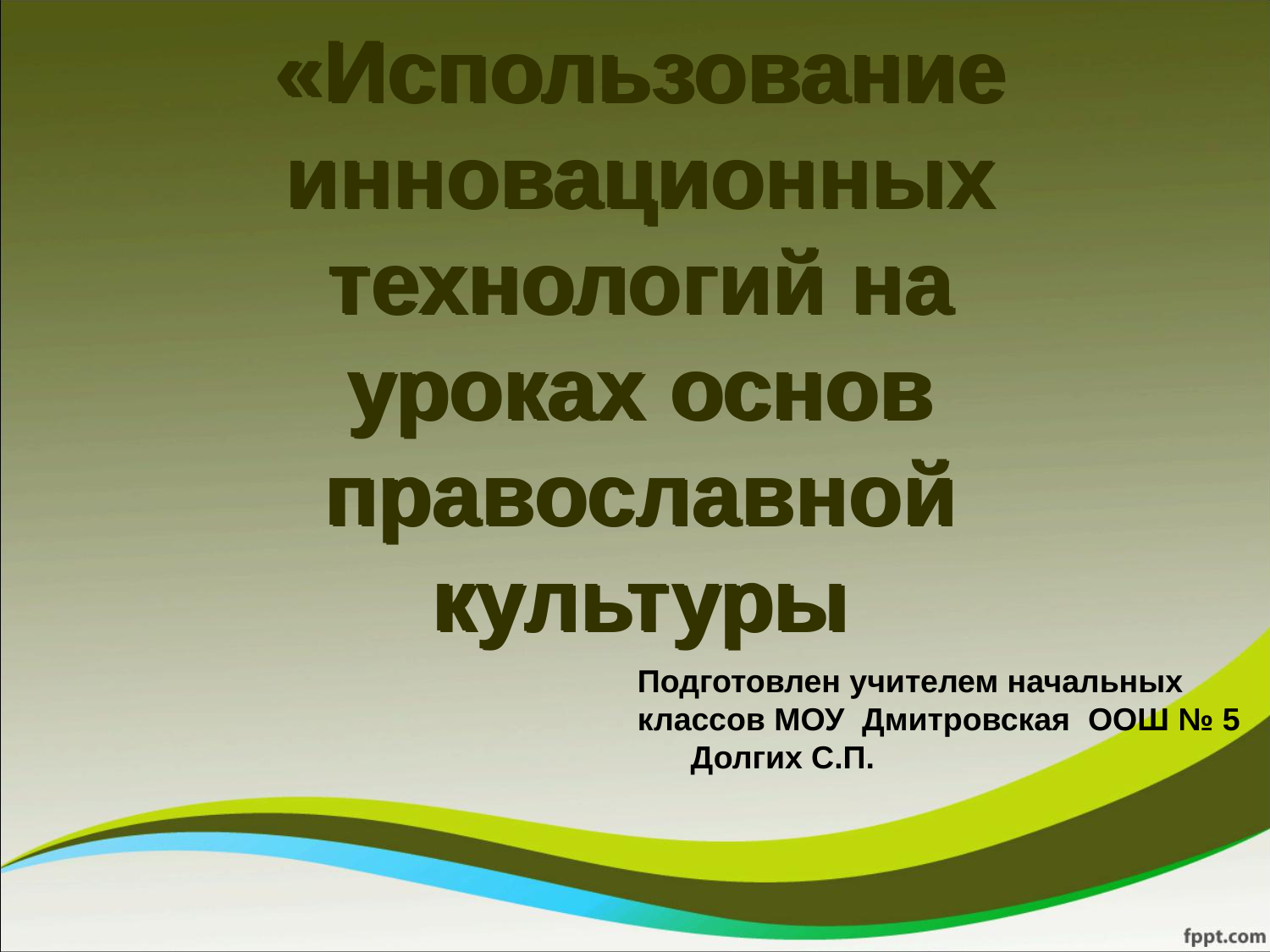

# «Использование инновационных технологий на уроках основ православной культуры
«Использование инновационных технологий на уроках основ православной культуры
Подготовлен учителем начальных классов МОУ  Дмитровская  ООШ № 5        Долгих С.П.